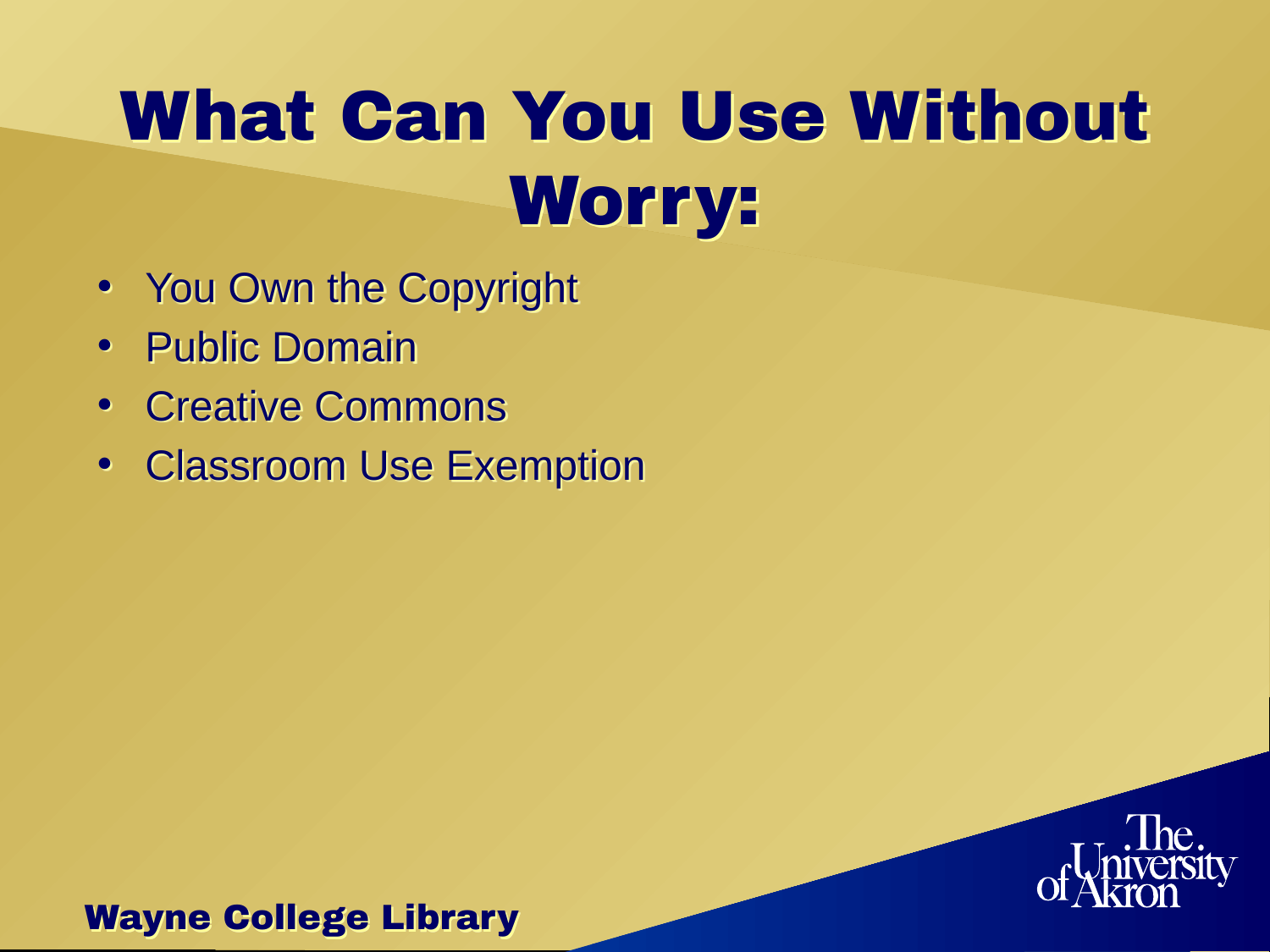

# What Can You Use Without Worry:
You Own the Copyright
Public Domain
Creative Commons
Classroom Use Exemption
Wayne College Library